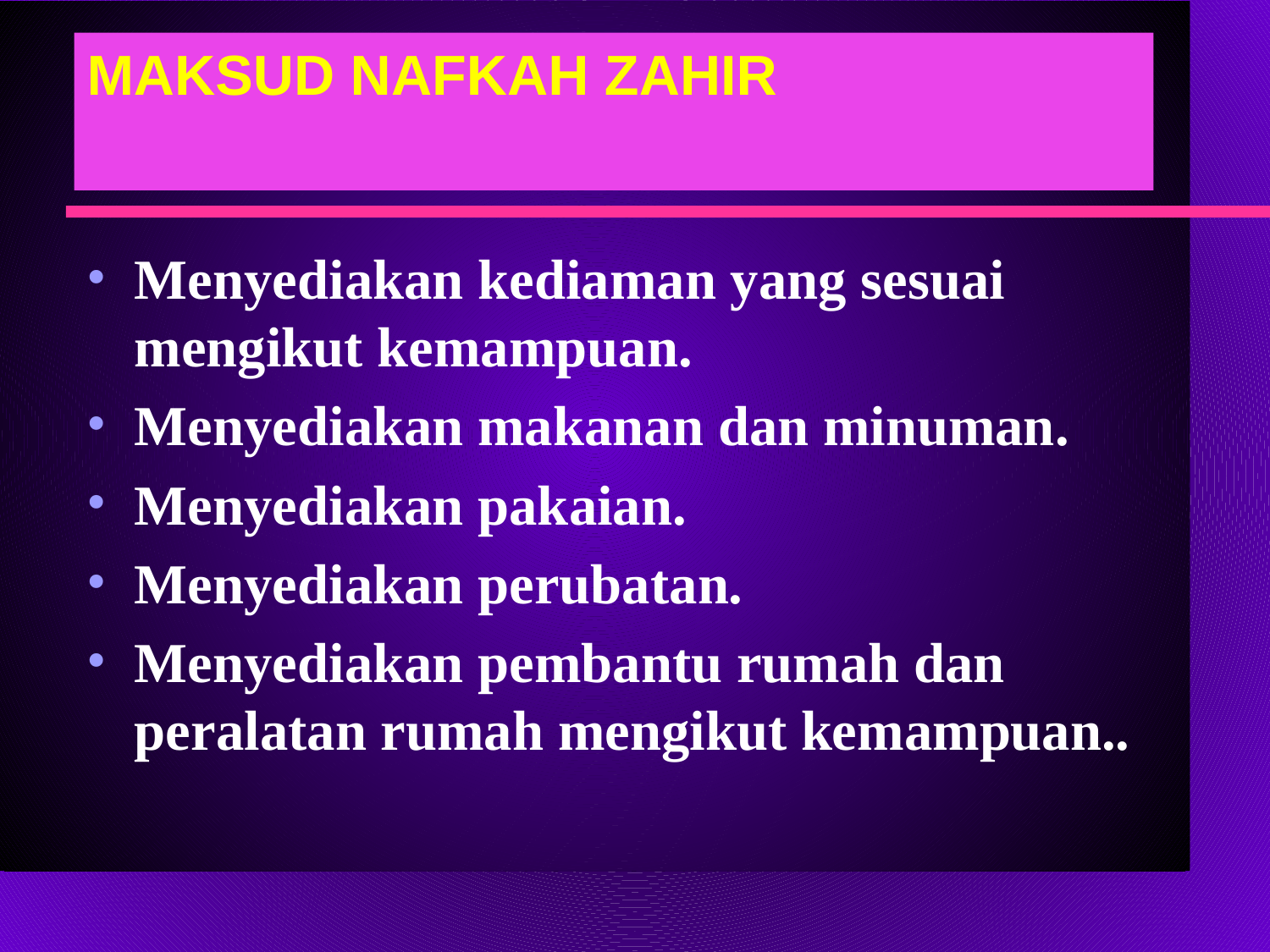

# MAKSUD NAFKAH ZAHIR
Menyediakan kediaman yang sesuai mengikut kemampuan.
Menyediakan makanan dan minuman.
Menyediakan pakaian.
Menyediakan perubatan.
Menyediakan pembantu rumah dan peralatan rumah mengikut kemampuan..